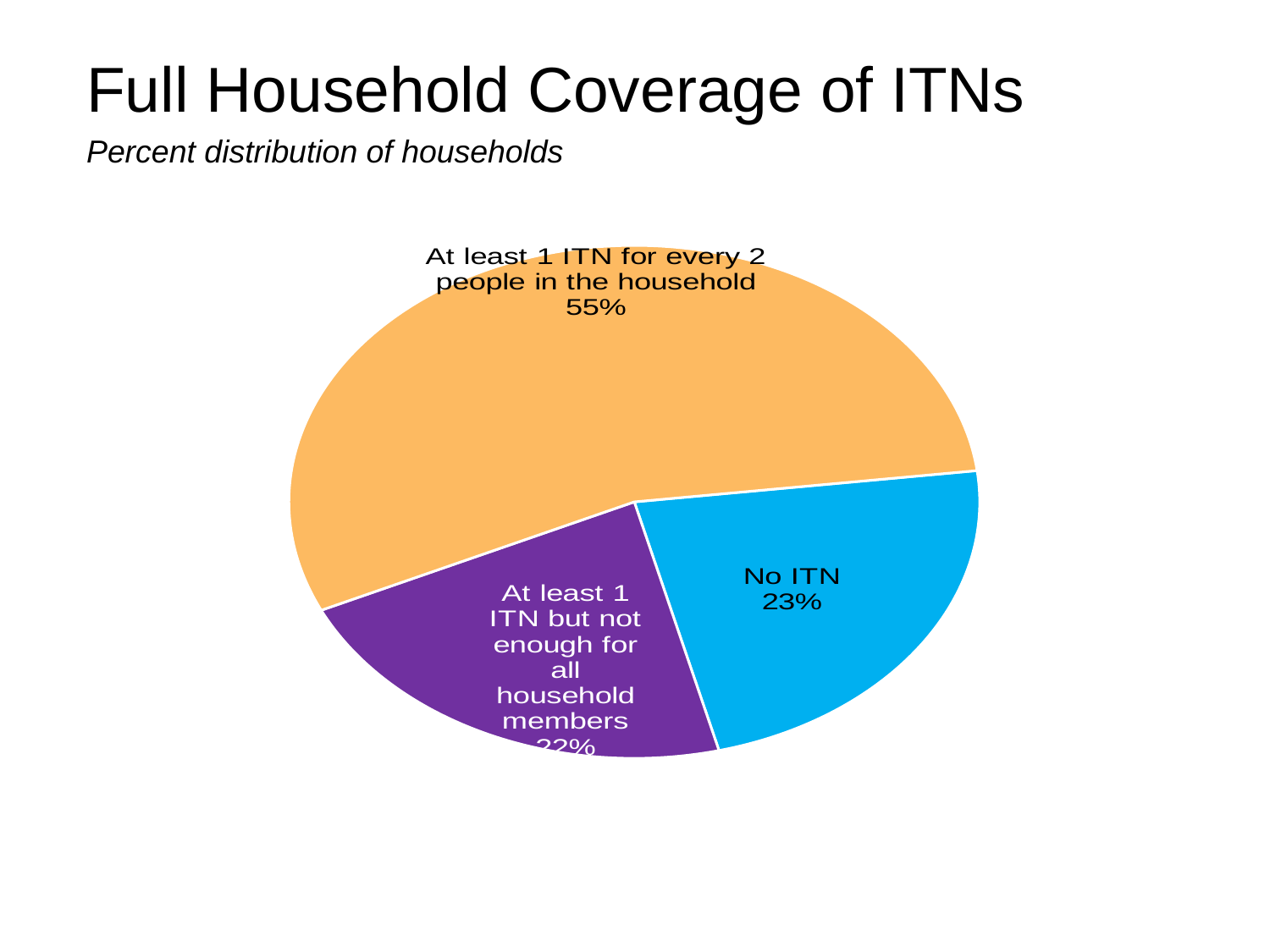

Full Household Coverage of ITNs
Percent distribution of households

### Chart

| Category | Sales |
|---|---|
| No ITN | 23.0 |
| At least 1 ITN but not enough for all household members | 22.0 |
| At least 1 ITN for every 2 people in the household | 55.0 |